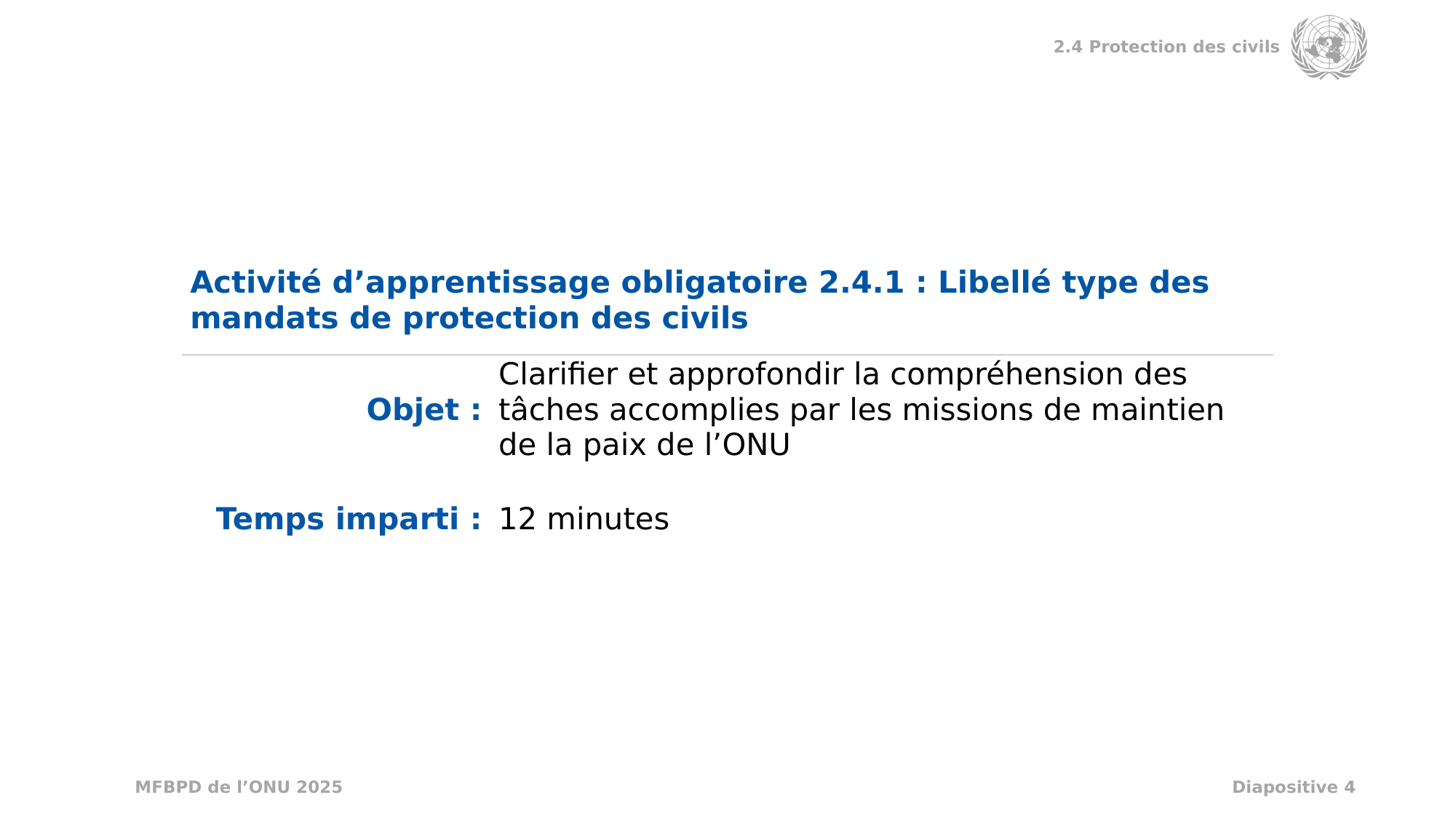

| Activité d’apprentissage obligatoire 2.4.1 : Libellé type des mandats de protection des civils |  |
| --- | --- |
| Objet : | Clarifier et approfondir la compréhension des tâches accomplies par les missions de maintien de la paix de l’ONU |
| Temps imparti : | 12 minutes |